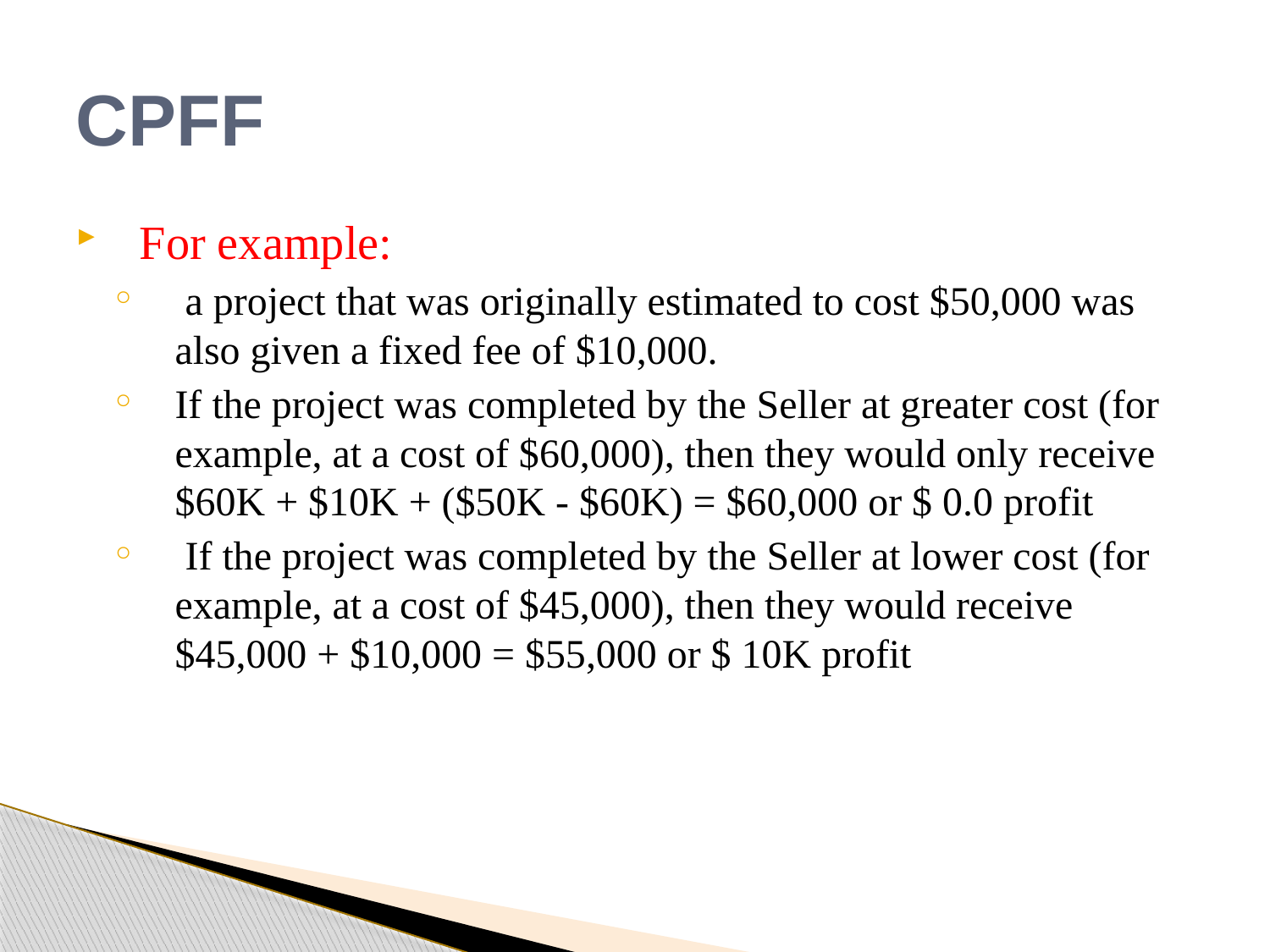

# CPFF
For example:
 a project that was originally estimated to cost $50,000 was also given a fixed fee of $10,000.
If the project was completed by the Seller at greater cost (for example, at a cost of $60,000), then they would only receive $60K + $10K + ($50K - $60K) = $60,000 or $ 0.0 profit
 If the project was completed by the Seller at lower cost (for example, at a cost of $45,000), then they would receive $45,000 + $10,000 = $55,000 or $ 10K profit